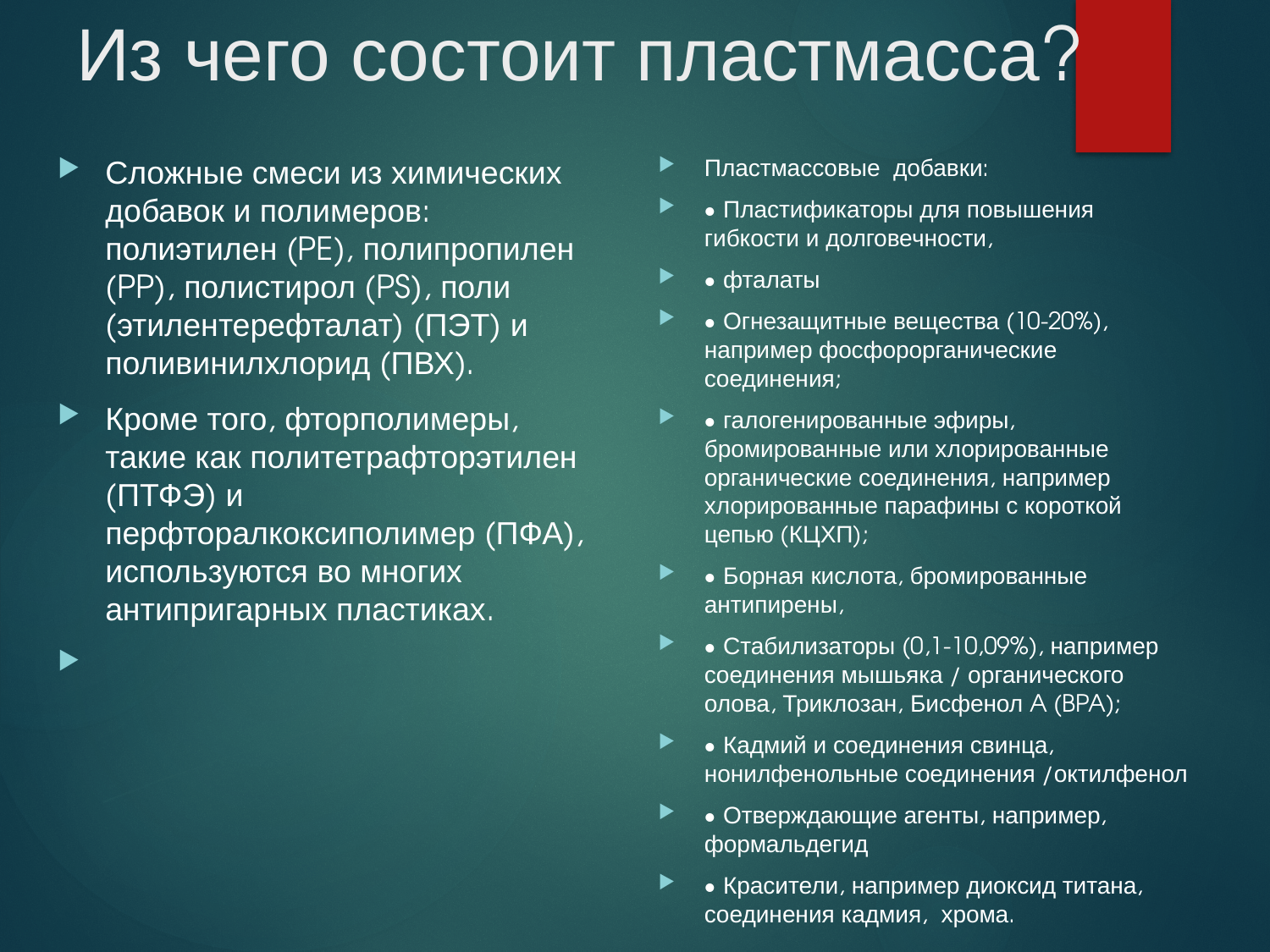

# Из чего состоит пластмасса?
Сложные смеси из химических добавок и полимеров: полиэтилен (PE), полипропилен (PP), полистирол (PS), поли (этилентерефталат) (ПЭТ) и поливинилхлорид (ПВХ).
Кроме того, фторполимеры, такие как политетрафторэтилен (ПТФЭ) и перфторалкоксиполимер (ПФА), используются во многих антипригарных пластиках.

Пластмассовые  добавки:
• Пластификаторы для повышения гибкости и долговечности,
• фталаты
• Огнезащитные вещества (10-20%), например фосфорорганические соединения;
• галогенированные эфиры, бромированные или хлорированные органические соединения, например хлорированные парафины с короткой цепью (КЦХП);
• Борная кислота, бромированные антипирены,
• Стабилизаторы (0,1-10,09%), например соединения мышьяка / органического олова, Триклозан, Бисфенол A (BPA);
• Кадмий и соединения свинца, нонилфенольные соединения /октилфенол
• Отверждающие агенты, например, формальдегид
• Красители, например диоксид титана, соединения кадмия,  хрома.